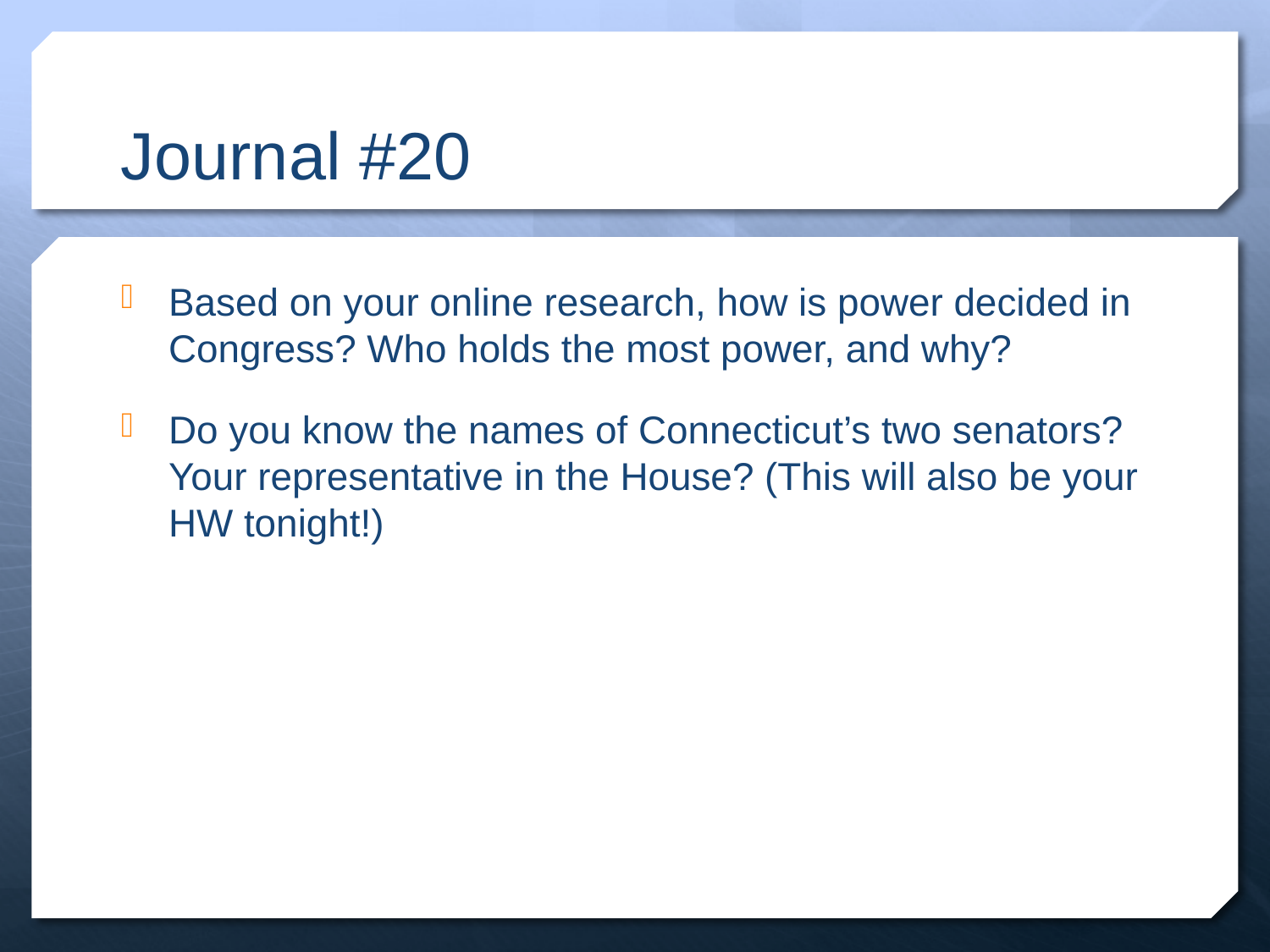

# Journal #20
Based on your online research, how is power decided in Congress? Who holds the most power, and why?
Do you know the names of Connecticut’s two senators? Your representative in the House? (This will also be your HW tonight!)